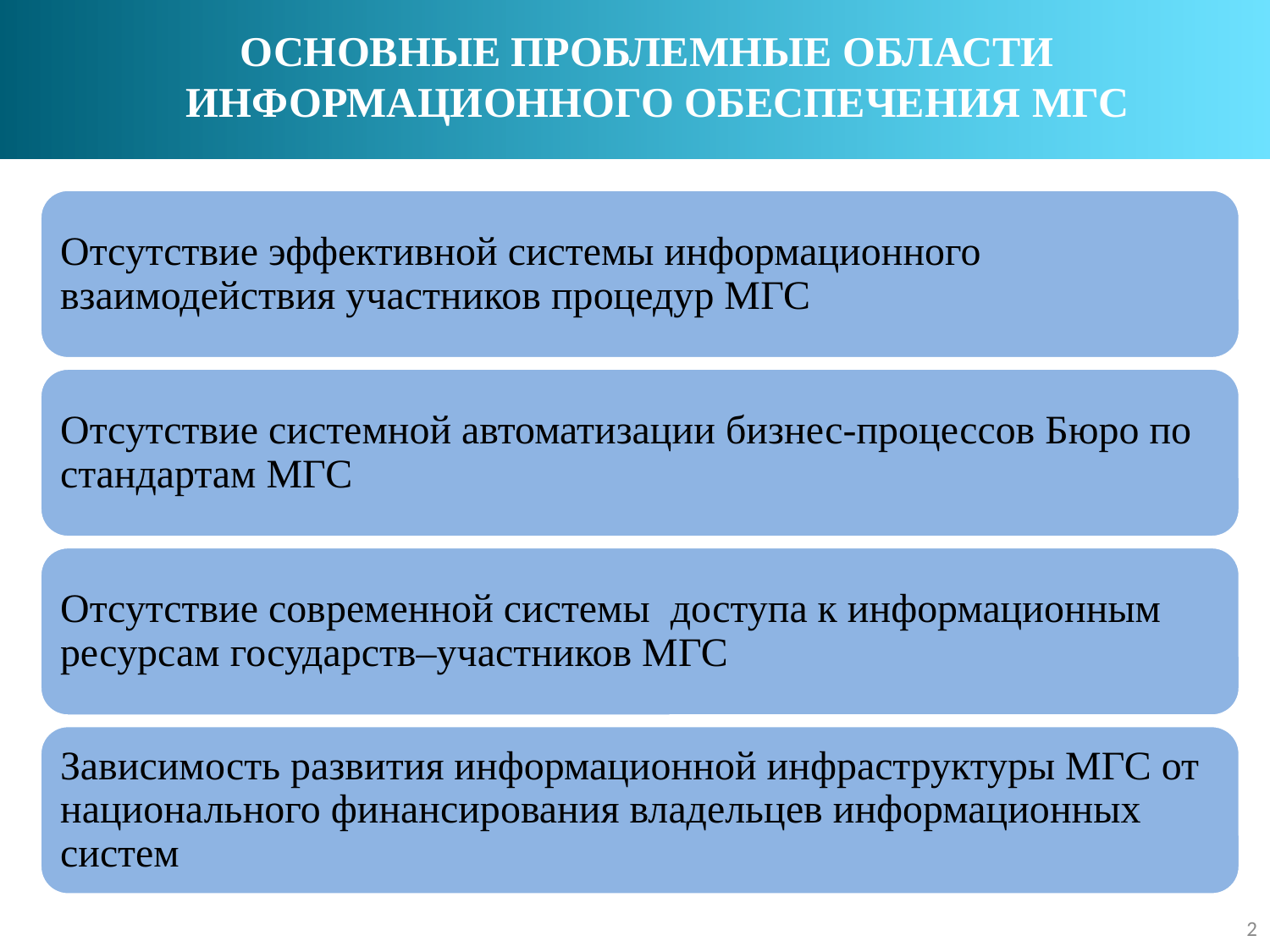

ОСНОВНЫЕ ПРОБЛЕМНЫЕ ОБЛАСТИ
ИНФОРМАЦИОННОГО ОБЕСПЕЧЕНИЯ МГС
Отсутствие эффективной системы информационного взаимодействия участников процедур МГС
Отсутствие системной автоматизации бизнес-процессов Бюро по стандартам МГС
Отсутствие современной системы  доступа к информационным ресурсам государств–участников МГС
Зависимость развития информационной инфраструктуры МГС от национального финансирования владельцев информационных систем
2